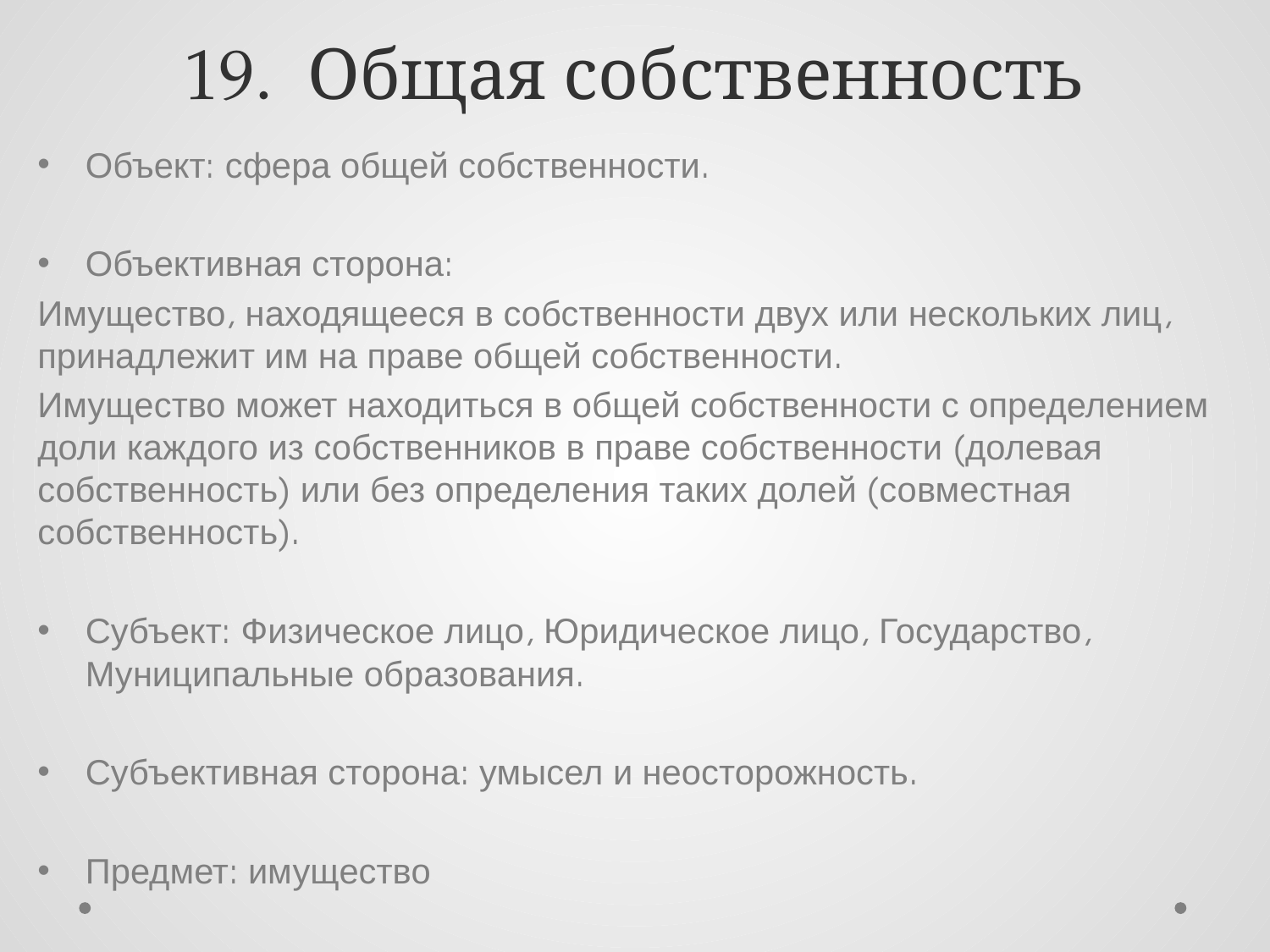

# 19.  Общая собственность
Объект: сфера общей собственности.

Объективная сторона:
Имущество, находящееся в собственности двух или нескольких лиц, принадлежит им на праве общей собственности.
Имущество может находиться в общей собственности с определением доли каждого из собственников в праве собственности (долевая собственность) или без определения таких долей (совместная собственность).

Субъект: Физическое лицо, Юридическое лицо, Государство, Муниципальные образования.

Субъективная сторона: умысел и неосторожность.

Предмет: имущество